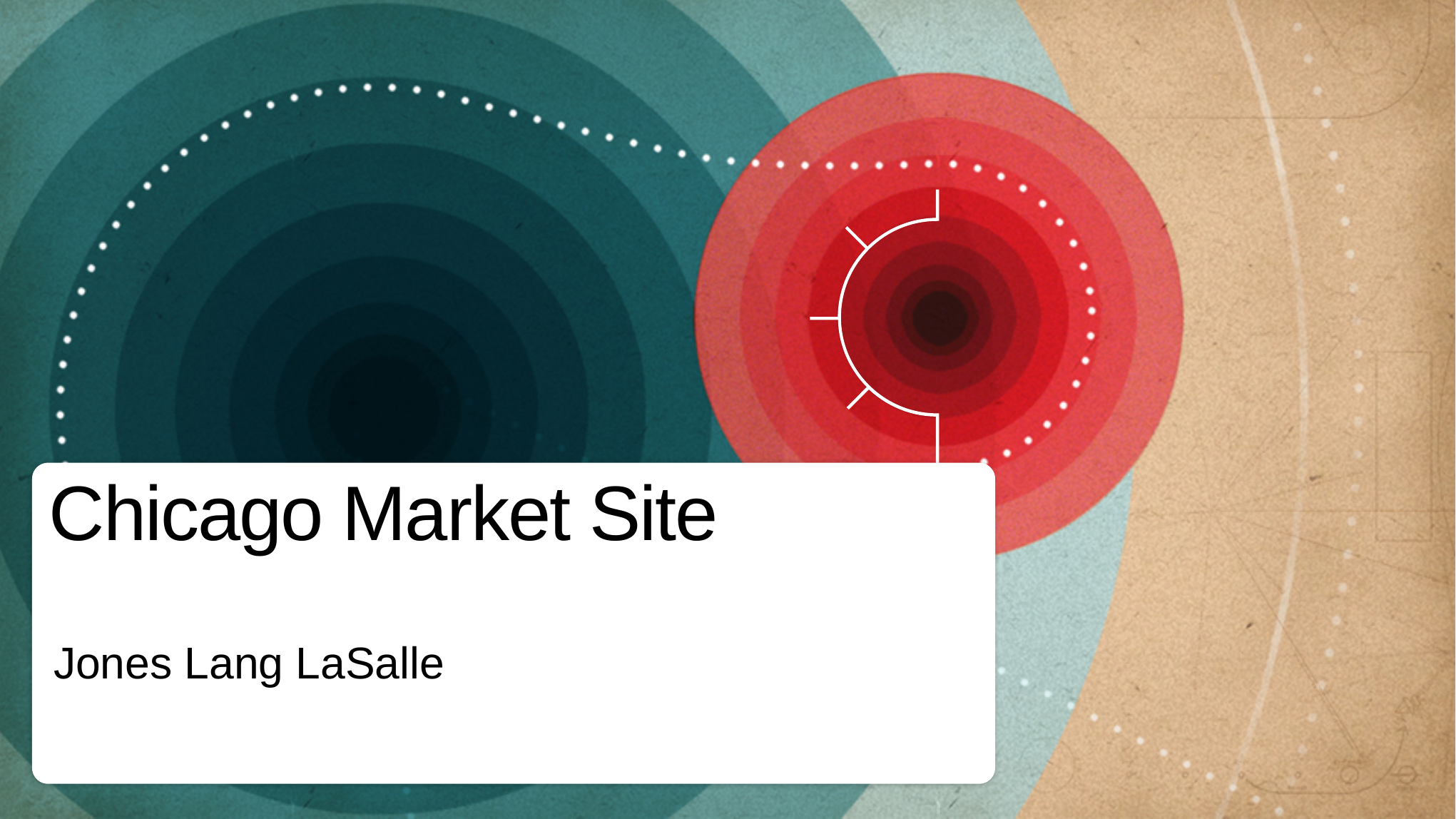

# Chicago Market Site
Jones Lang LaSalle